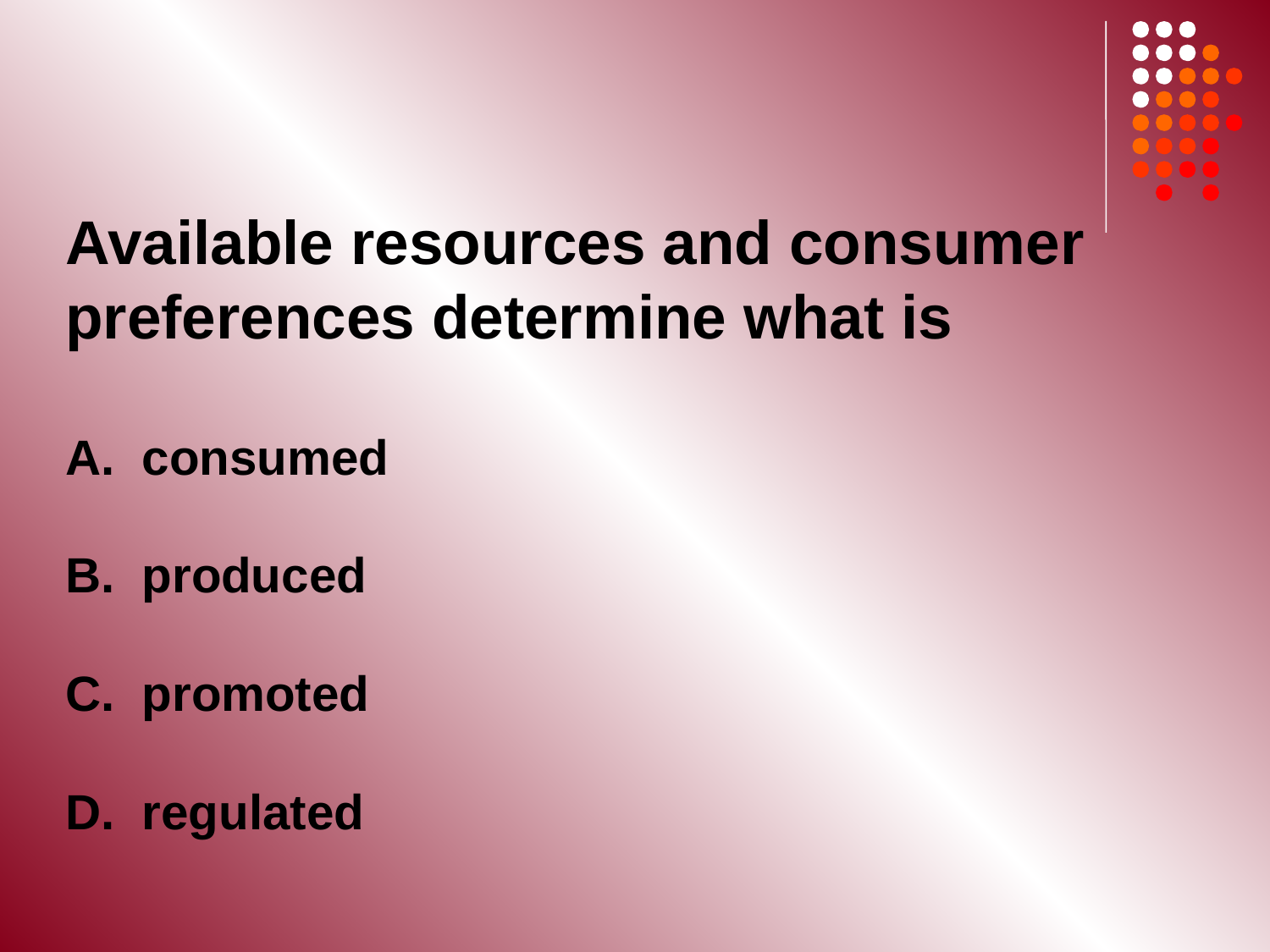

Available resources and consumer preferences determine what is
A.  consumed
B.  produced
C.  promoted
D.  regulated